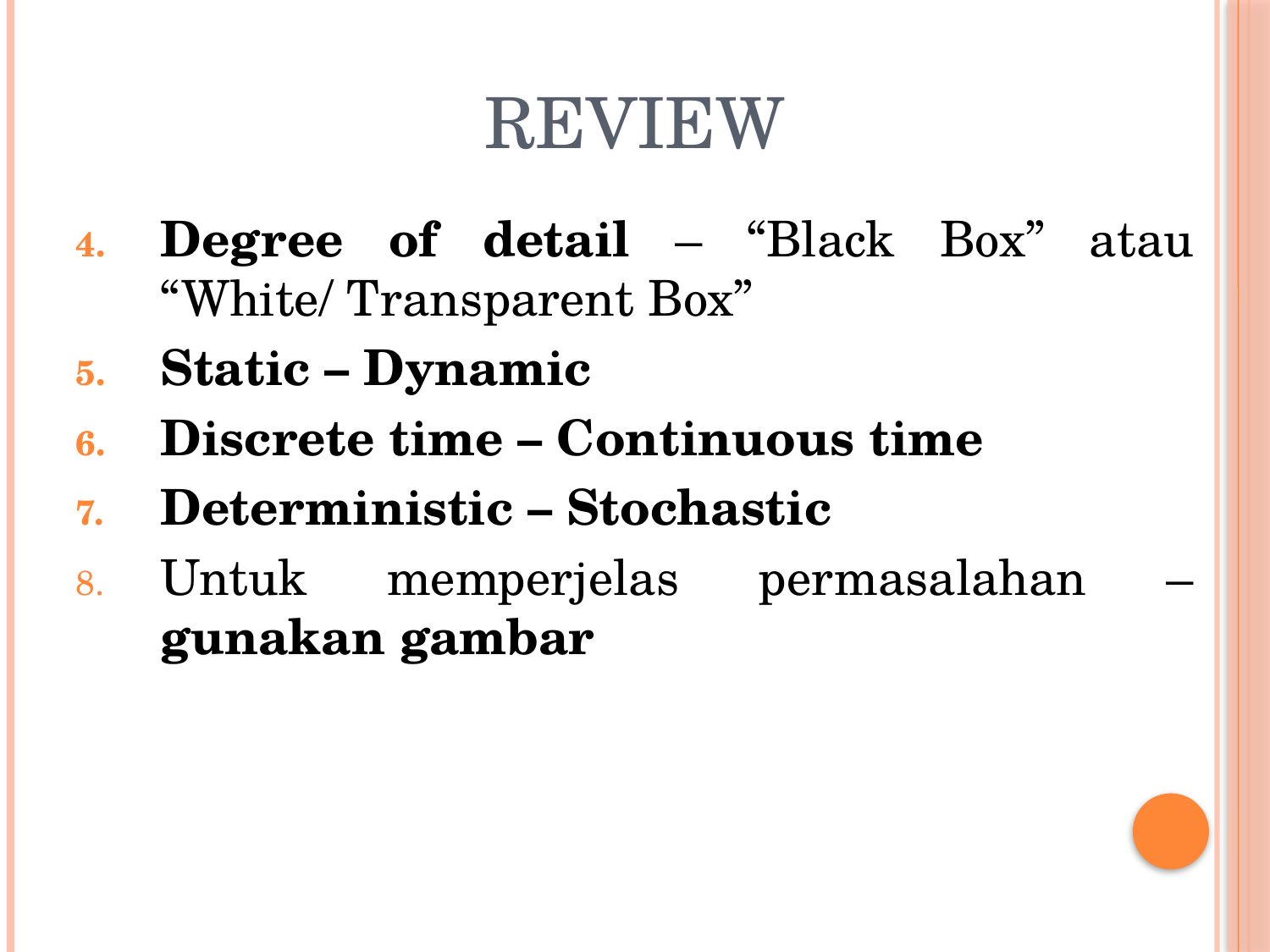

# Review
Degree of detail – “Black Box” atau “White/ Transparent Box”
Static – Dynamic
Discrete time – Continuous time
Deterministic – Stochastic
Untuk memperjelas permasalahan – gunakan gambar